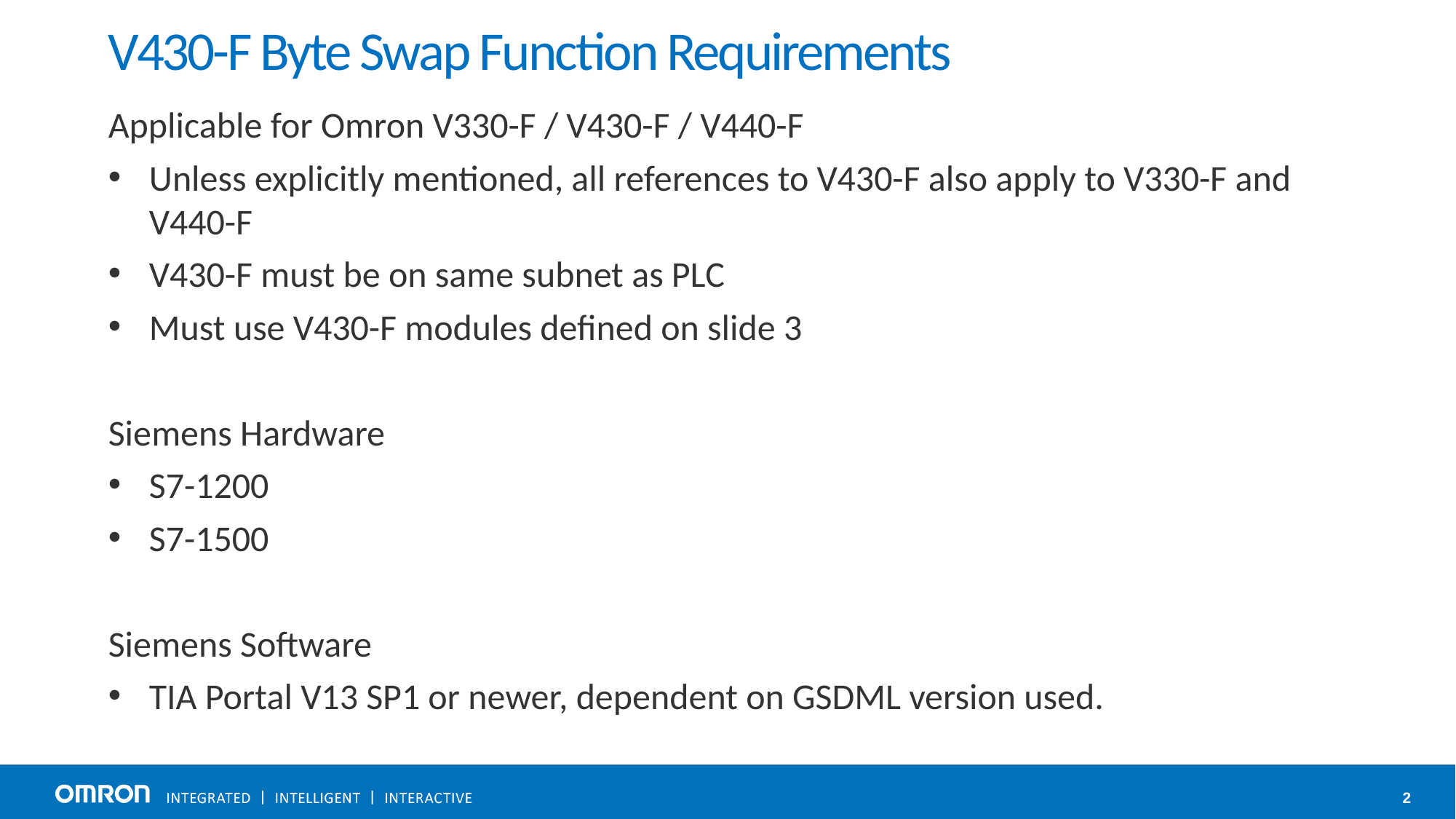

# V430-F Byte Swap Function Requirements
Applicable for Omron V330-F / V430-F / V440-F
Unless explicitly mentioned, all references to V430-F also apply to V330-F and V440-F
V430-F must be on same subnet as PLC
Must use V430-F modules defined on slide 3

Siemens Hardware
S7-1200
S7-1500

Siemens Software
TIA Portal V13 SP1 or newer, dependent on GSDML version used.
2